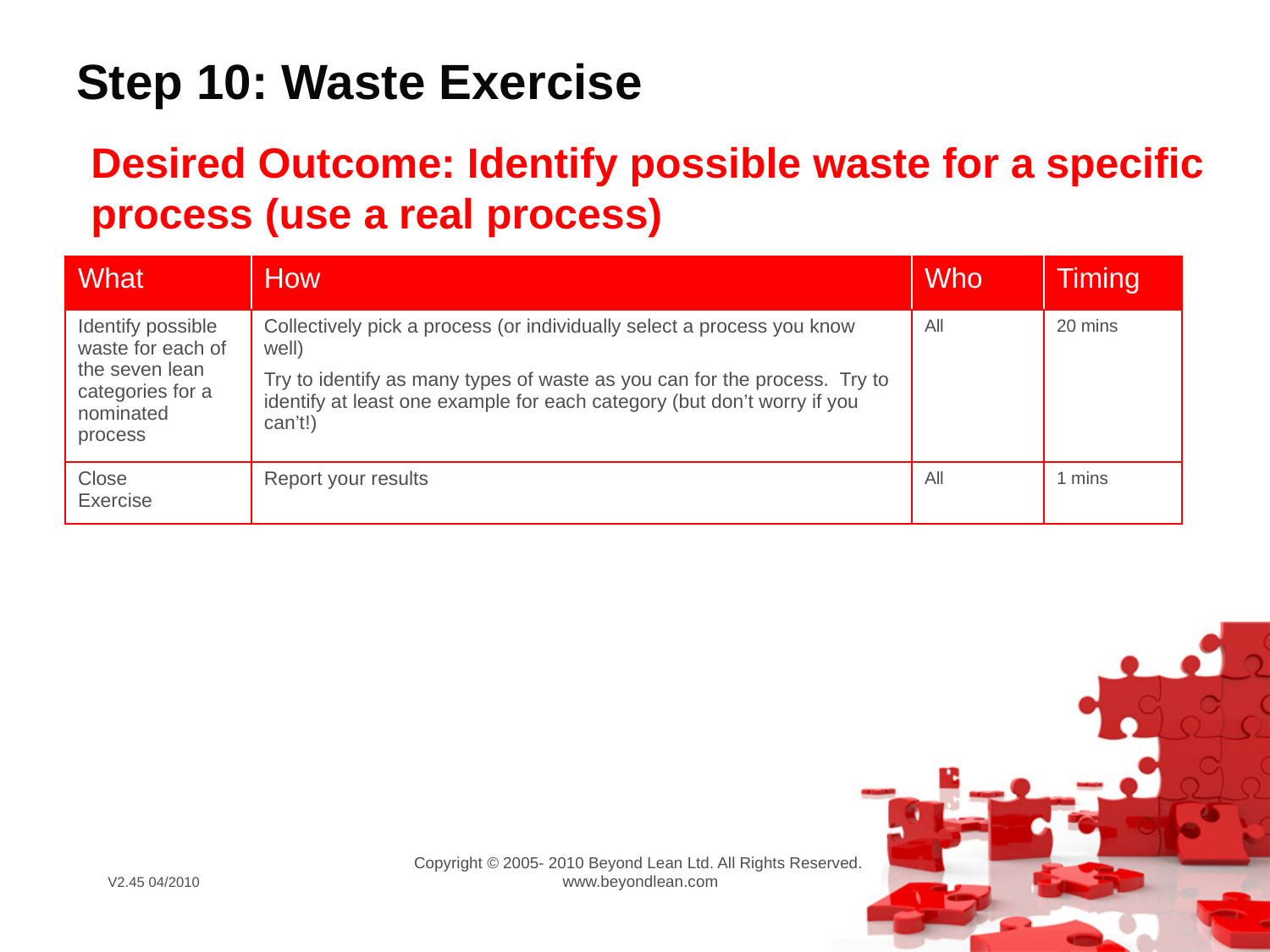

# Step 10: Waste Exercise
Desired Outcome: Identify possible waste for a specific process (use a real process)
| What | How | Who | Timing |
| --- | --- | --- | --- |
| Identify possible waste for each of the seven lean categories for a nominated process | Collectively pick a process (or individually select a process you know well) Try to identify as many types of waste as you can for the process. Try to identify at least one example for each category (but don’t worry if you can’t!) | All | 20 mins |
| Close Exercise | Report your results | All | 1 mins |